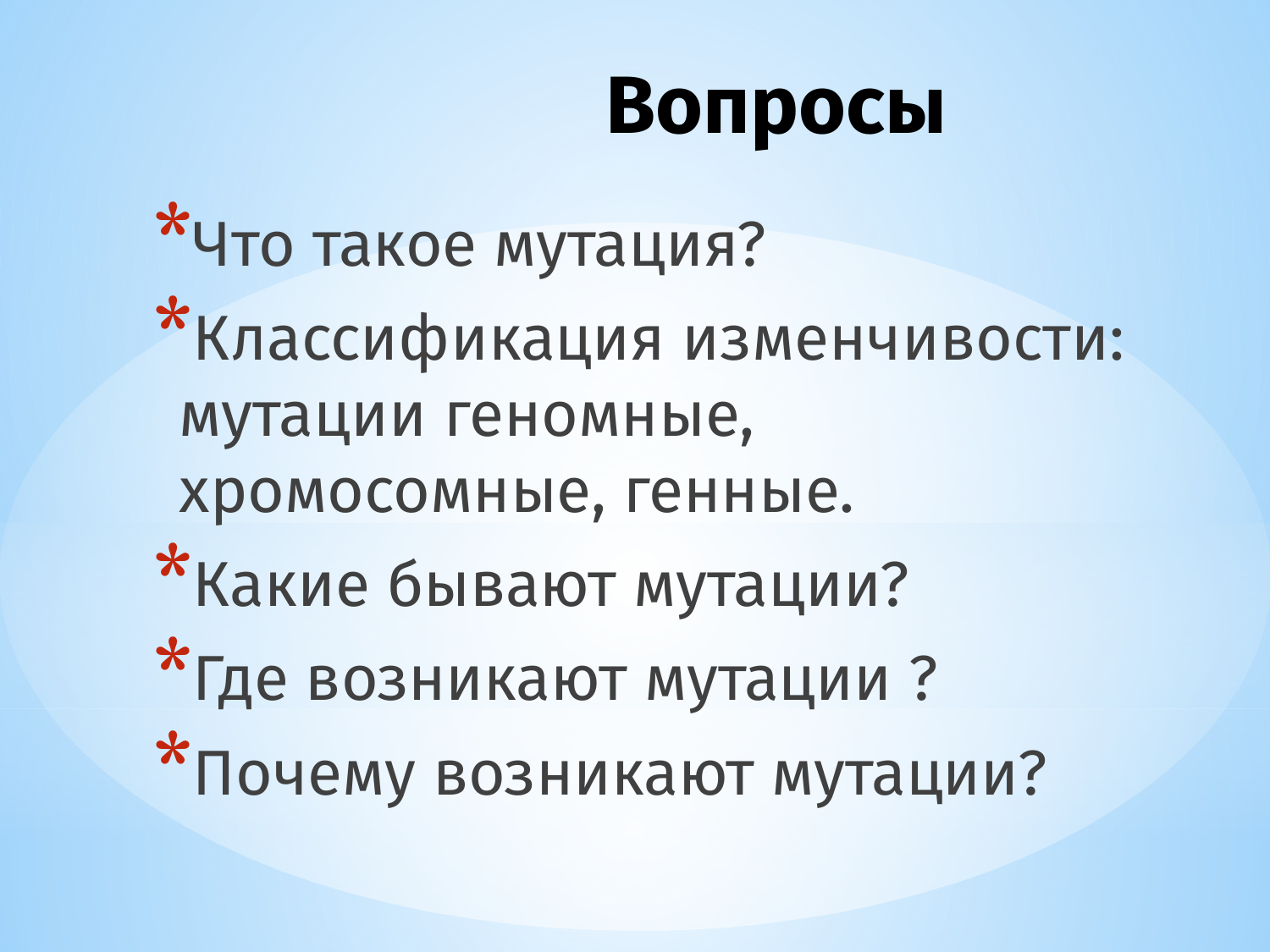

# Вопросы
Что такое мутация?
Классификация изменчивости: мутации геномные, хромосомные, генные.
Какие бывают мутации?
Где возникают мутации ?
Почему возникают мутации?